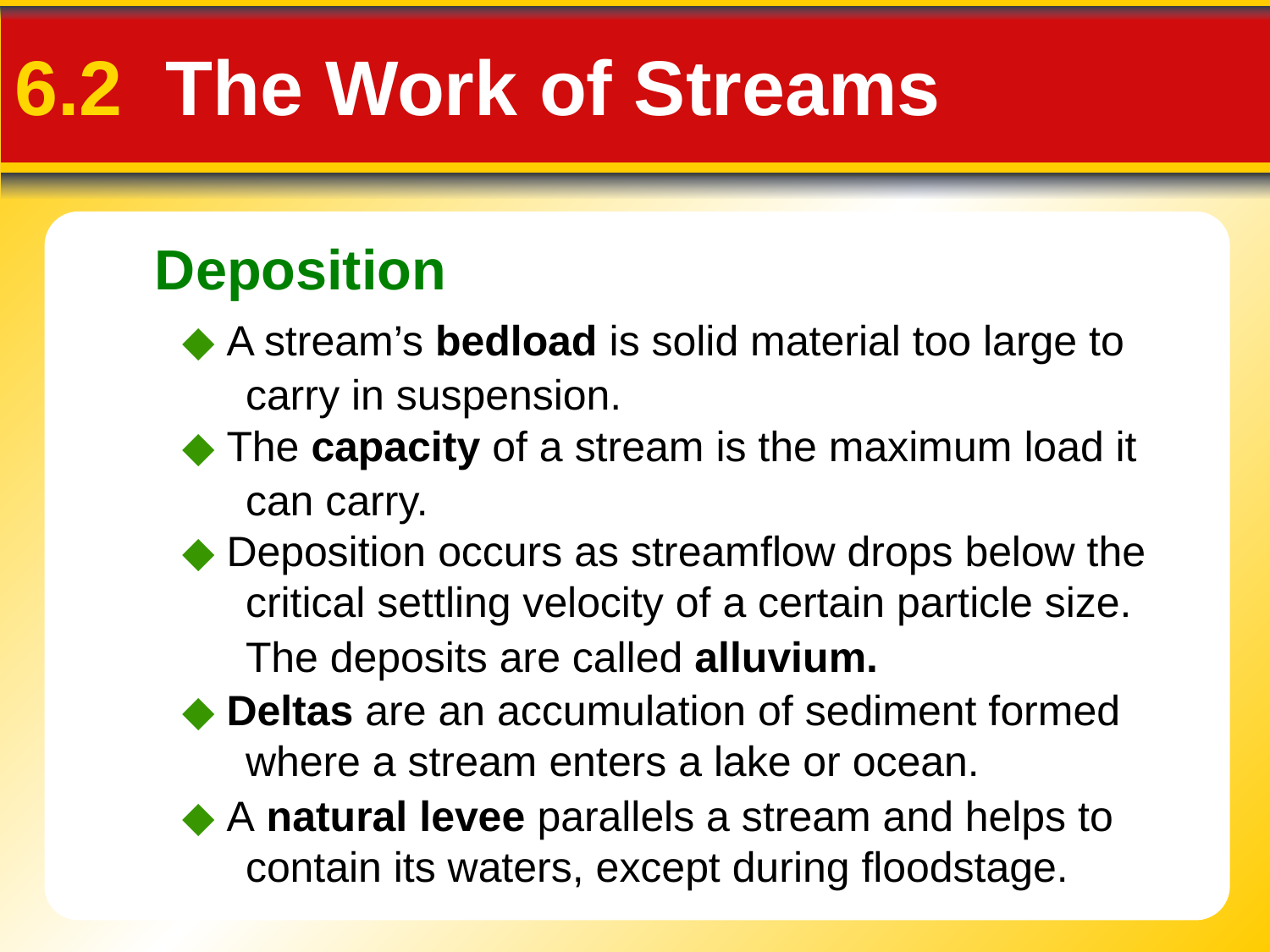

6.2  The Work of Streams

Deposition
◆ A stream’s bedload is solid material too large to carry in suspension.
◆ The capacity of a stream is the maximum load it can carry.
◆ Deposition occurs as streamflow drops below the critical settling velocity of a certain particle size. The deposits are called alluvium.
◆ Deltas are an accumulation of sediment formed where a stream enters a lake or ocean.
◆ A natural levee parallels a stream and helps to contain its waters, except during floodstage.